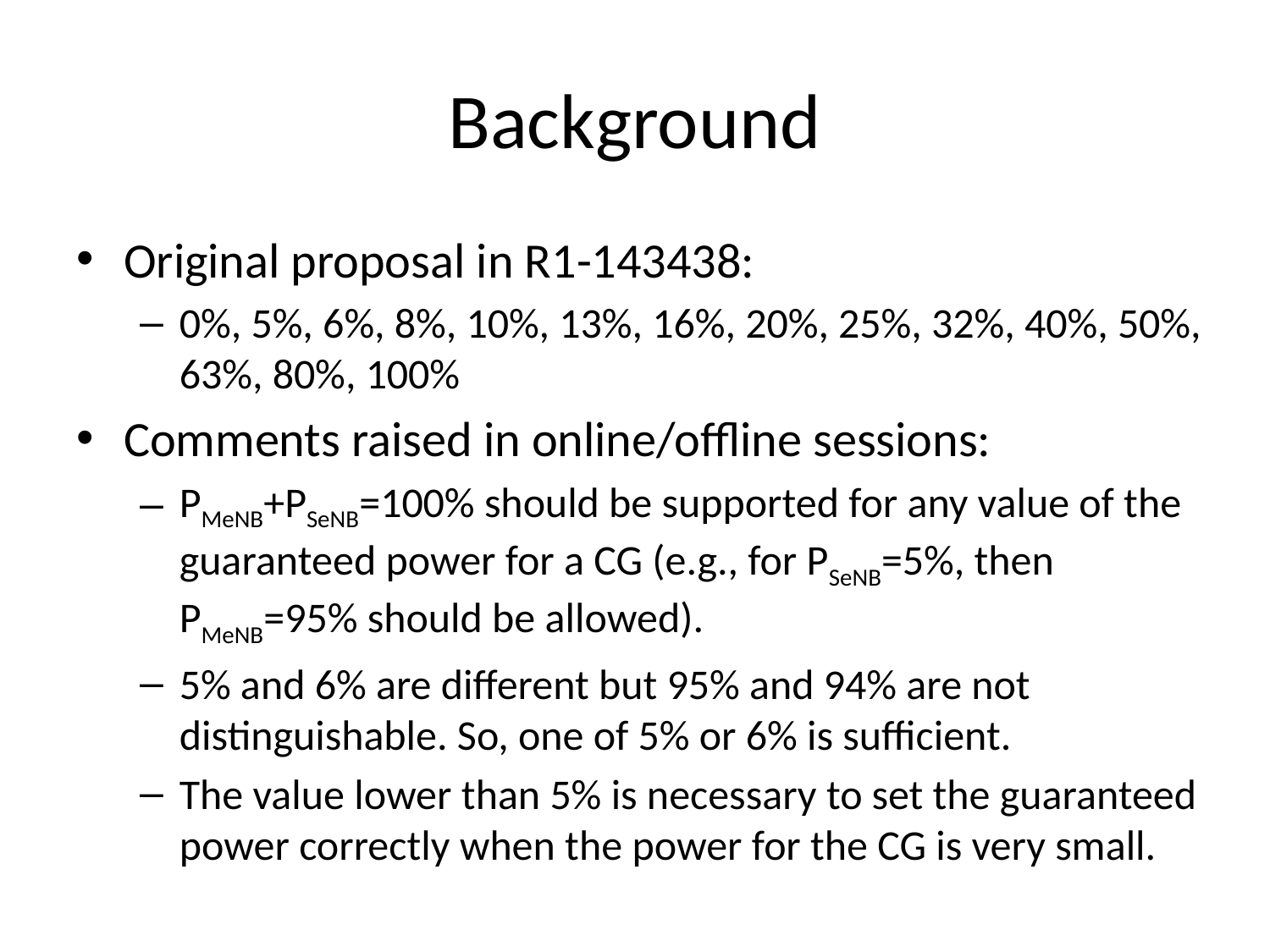

# Background
Original proposal in R1-143438:
0%, 5%, 6%, 8%, 10%, 13%, 16%, 20%, 25%, 32%, 40%, 50%, 63%, 80%, 100%
Comments raised in online/offline sessions:
PMeNB+PSeNB=100% should be supported for any value of the guaranteed power for a CG (e.g., for PSeNB=5%, then PMeNB=95% should be allowed).
5% and 6% are different but 95% and 94% are not distinguishable. So, one of 5% or 6% is sufficient.
The value lower than 5% is necessary to set the guaranteed power correctly when the power for the CG is very small.